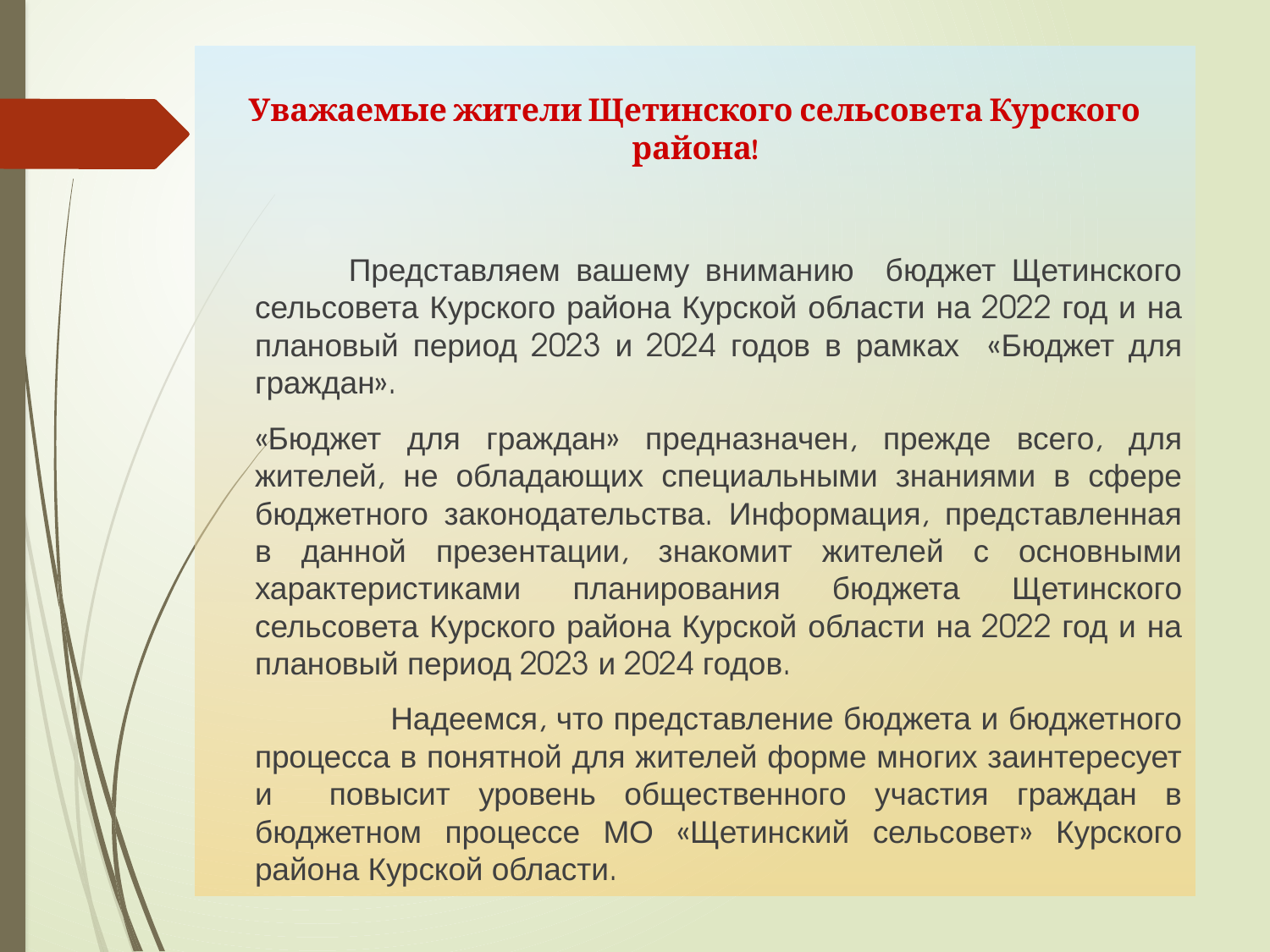

Уважаемые жители Щетинского сельсовета Курского района!

         Представляем вашему вниманию  бюджет Щетинского сельсовета Курского района Курской области на 2022 год и на плановый период 2023 и 2024 годов в рамках  «Бюджет для граждан».
	«Бюджет для граждан» предназначен, прежде всего, для жителей, не обладающих специальными знаниями в сфере бюджетного законодательства. Информация, представленная в данной презентации, знакомит жителей с основными характеристиками планирования бюджета Щетинского сельсовета Курского района Курской области на 2022 год и на плановый период 2023 и 2024 годов.
        	Надеемся, что представление бюджета и бюджетного процесса в понятной для жителей форме многих заинтересует и  повысит уровень общественного участия граждан в бюджетном процессе МО «Щетинский сельсовет» Курского района Курской области.